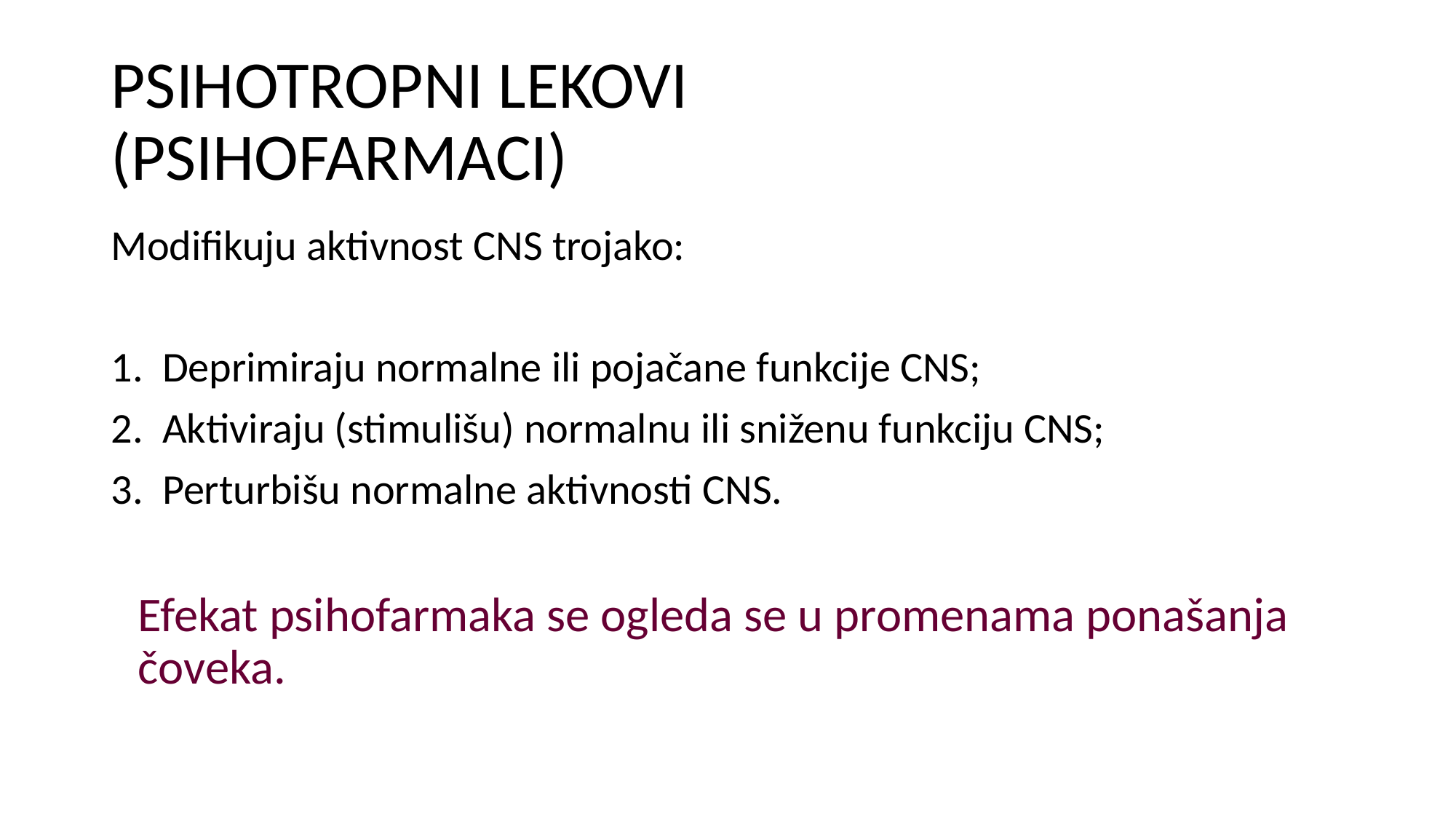

# PSIHOTROPNI LEKOVI (PSIHOFARMACI)
Modifikuju aktivnost CNS trojako:

  Deprimiraju normalne ili pojačane funkcije CNS;
  Aktiviraju (stimulišu) normalnu ili sniženu funkciju CNS;
  Perturbišu normalne aktivnosti CNS.

	Efekat psihofarmaka se ogleda se u promenama ponašanja čoveka.